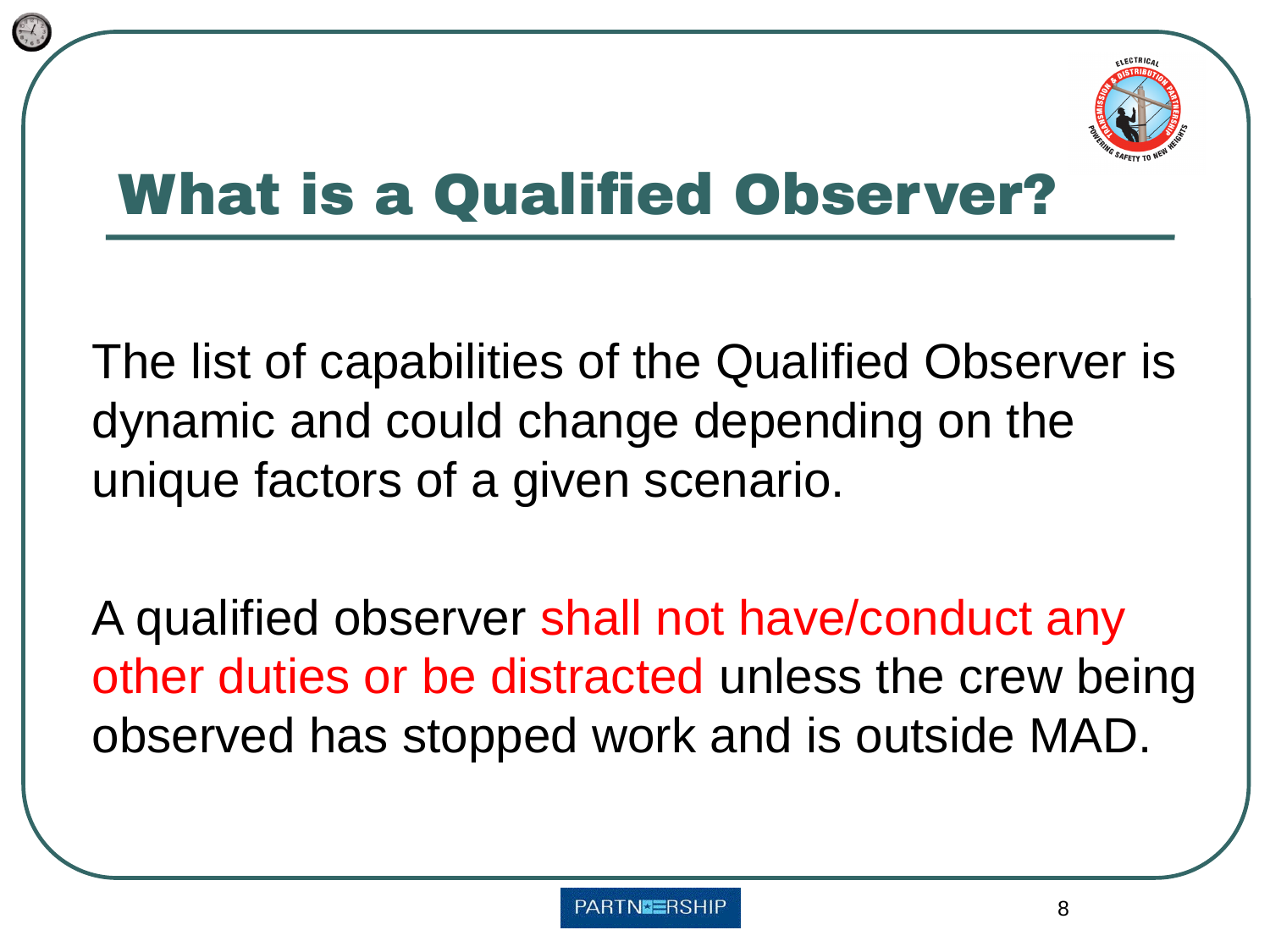

# What is a Qualified Observer?

The list of capabilities of the Qualified Observer is dynamic and could change depending on the unique factors of a given scenario.

A qualified observer shall not have/conduct any other duties or be distracted unless the crew being observed has stopped work and is outside MAD.
8